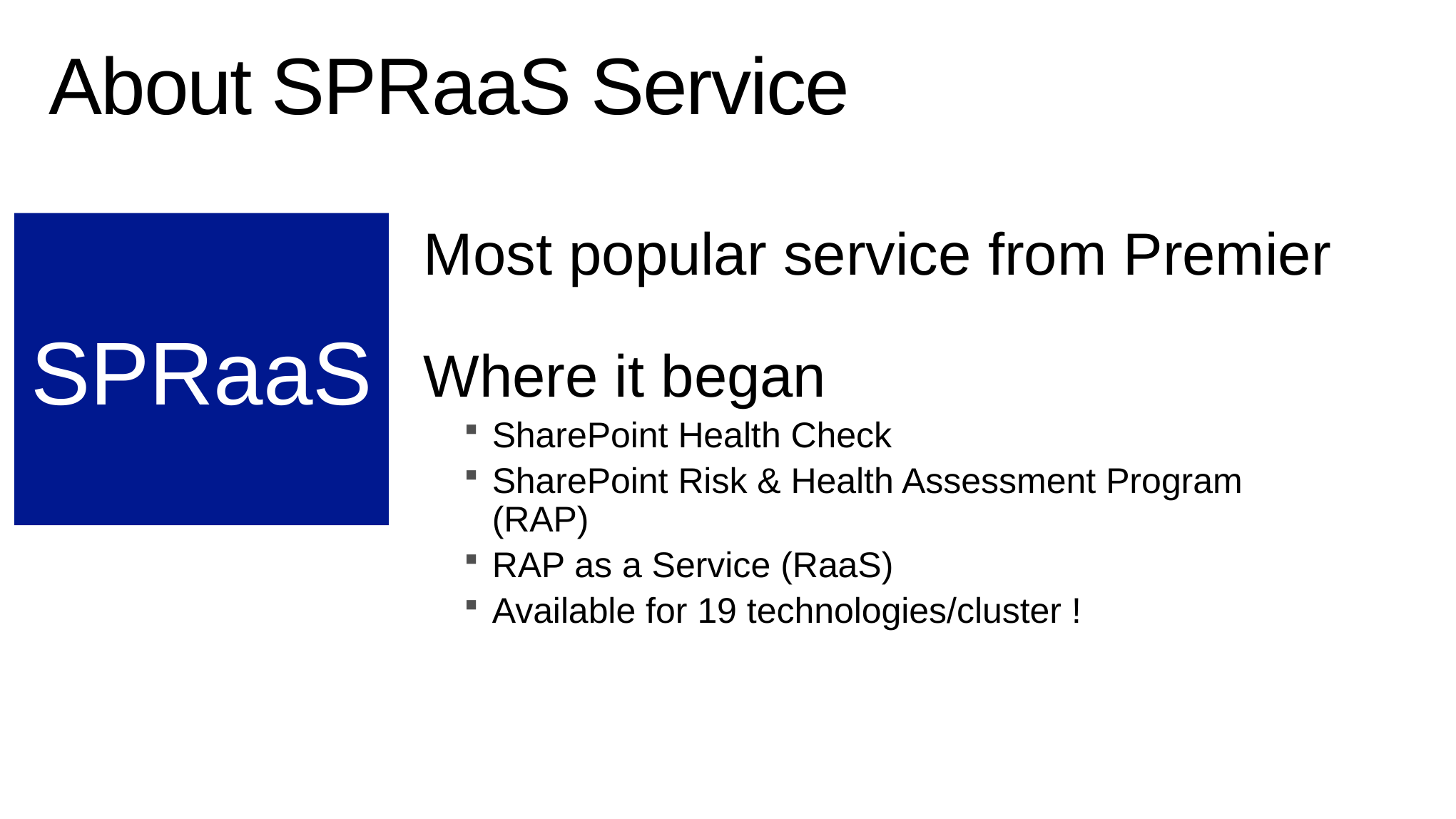

# About SPRaaS Service
SPRaaS
Most popular service from Premier

Where it began
SharePoint Health Check
SharePoint Risk & Health Assessment Program (RAP)
RAP as a Service (RaaS)
Available for 19 technologies/cluster !